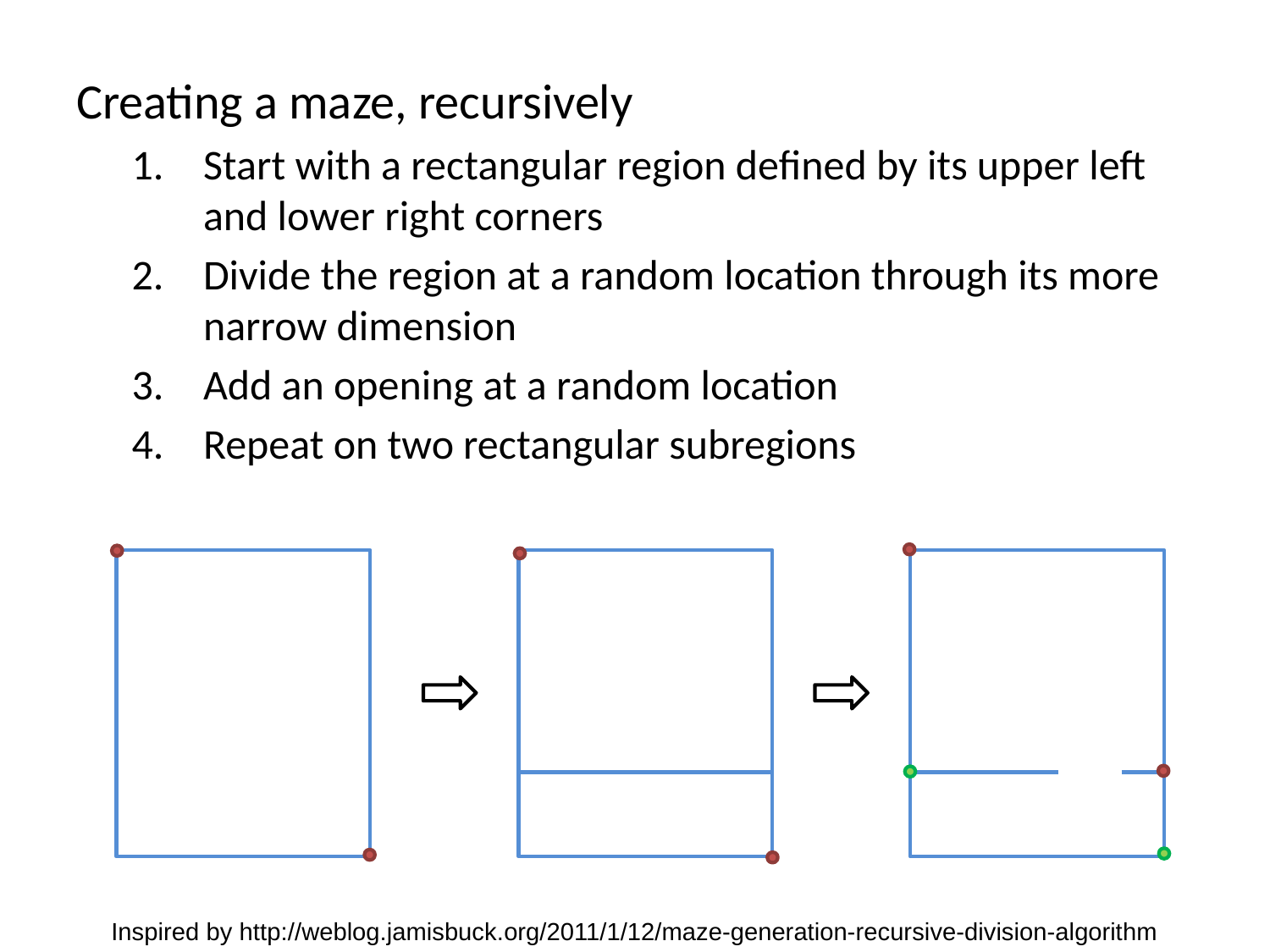

Creating a maze, recursively
Start with a rectangular region defined by its upper left and lower right corners
Divide the region at a random location through its more narrow dimension
Add an opening at a random location
Repeat on two rectangular subregions

Inspired by http://weblog.jamisbuck.org/2011/1/12/maze-generation-recursive-division-algorithm